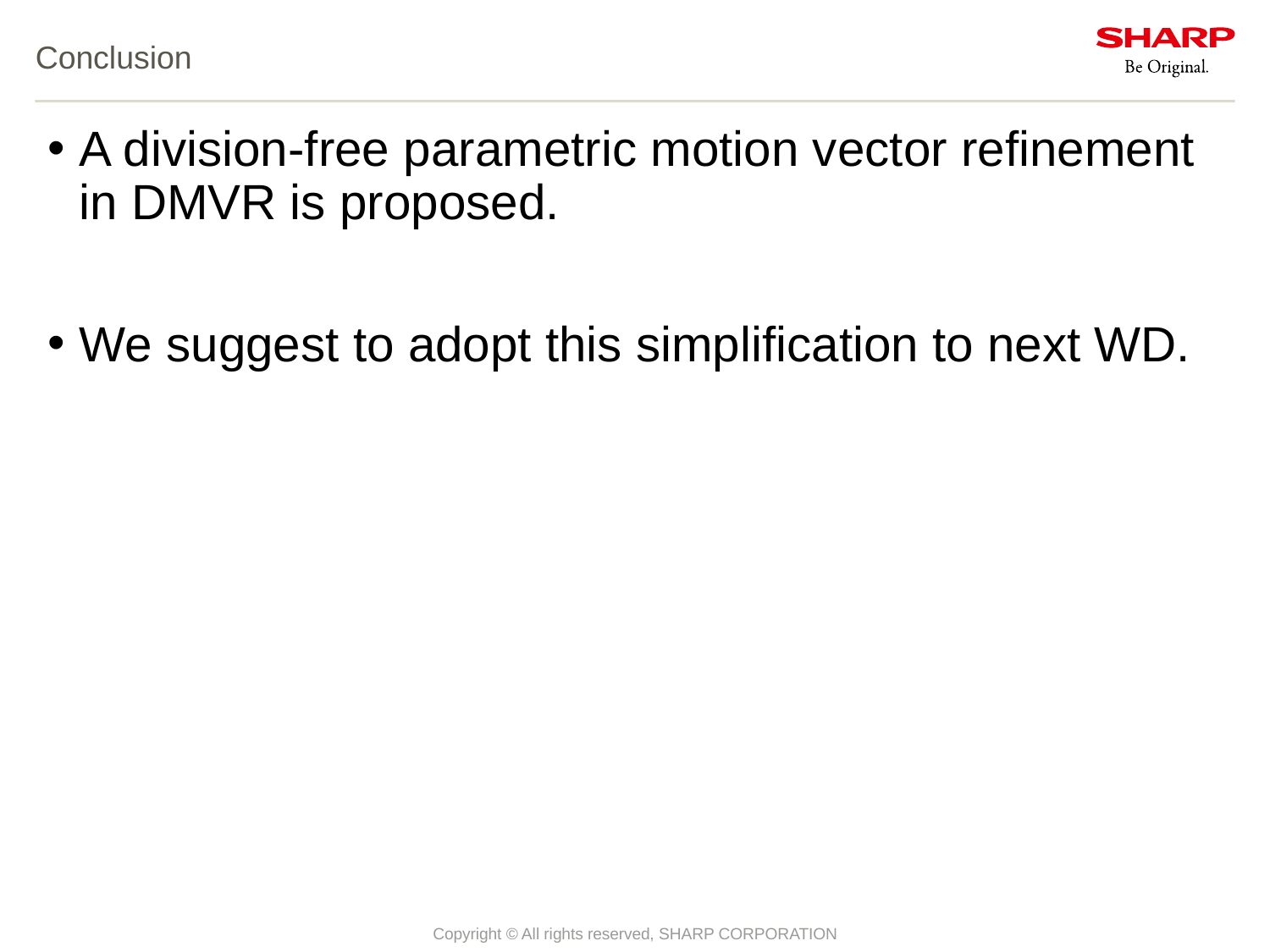

# Conclusion
A division-free parametric motion vector refinement in DMVR is proposed.

We suggest to adopt this simplification to next WD.
Copyright © All rights reserved, SHARP CORPORATION